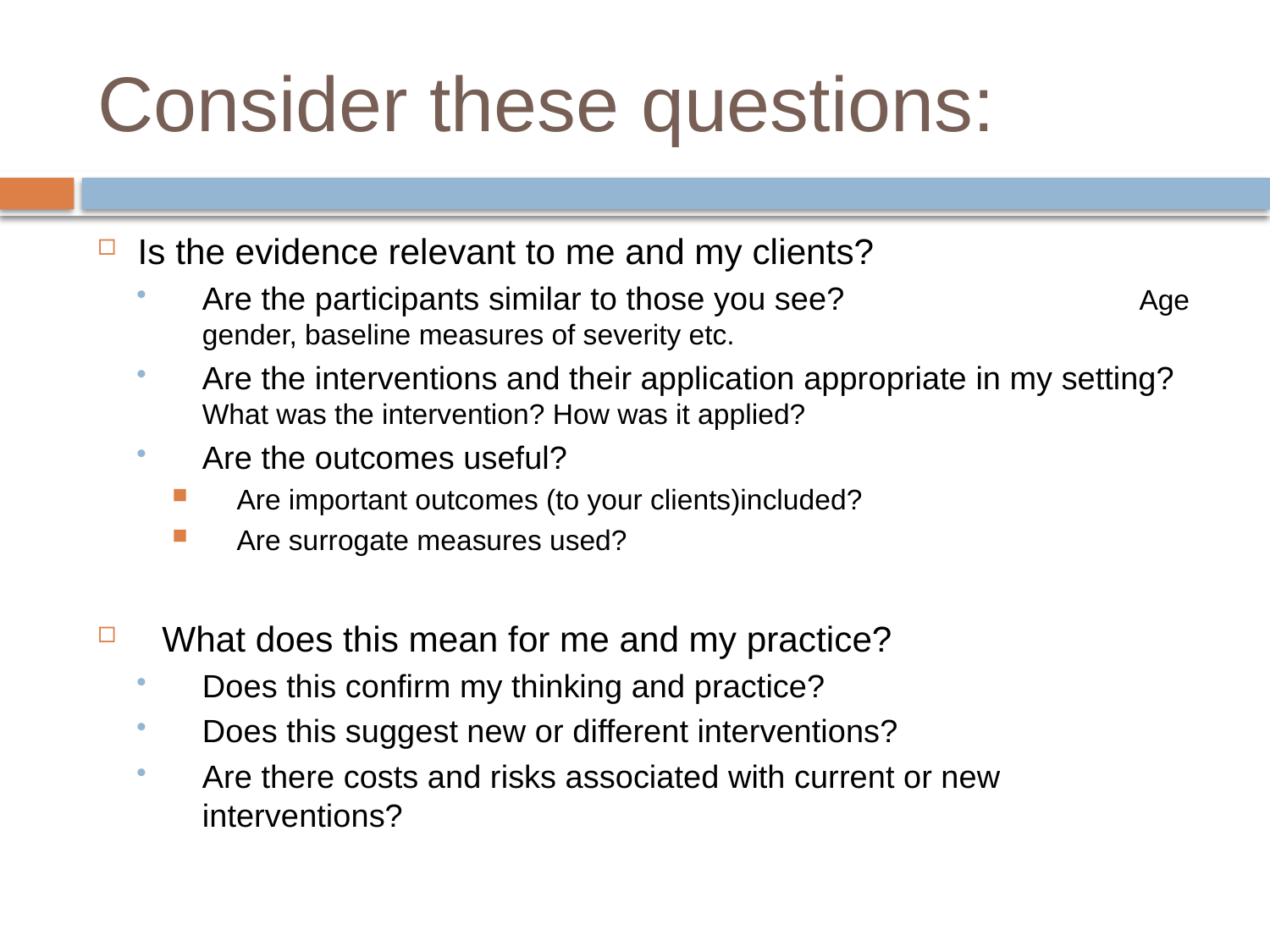

# Consider these questions:
Is the evidence relevant to me and my clients?
Are the participants similar to those you see?                                 Age gender, baseline measures of severity etc.
Are the interventions and their application appropriate in my setting? What was the intervention? How was it applied?
Are the outcomes useful?
Are important outcomes (to your clients)included?
Are surrogate measures used?

What does this mean for me and my practice?
Does this confirm my thinking and practice?
Does this suggest new or different interventions?
Are there costs and risks associated with current or new interventions?